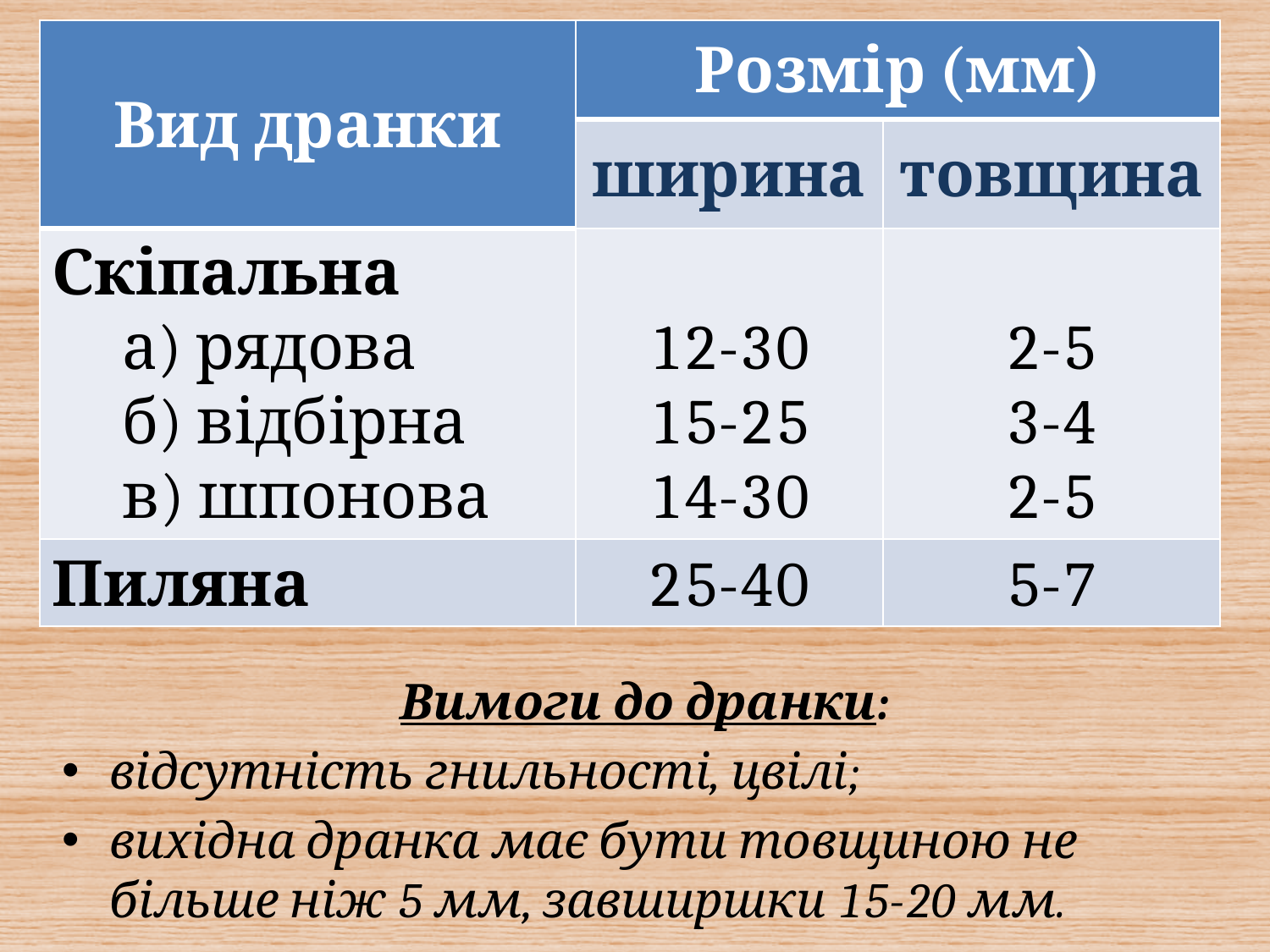

| Вид дранки | Розмір (мм) |  |
| --- | --- | --- |
|  | ширина | товщина |
| Скіпальна а) рядова б) відбірна в) шпонова | 12-30 15-25 14-30 | 2-5 3-4 2-5 |
| Пиляна | 25-40 | 5-7 |
Вимоги до дранки:
відсутність гнильності, цвілі;
вихідна дранка має бути товщиною не більше ніж 5 мм, завширшки 15-20 мм.